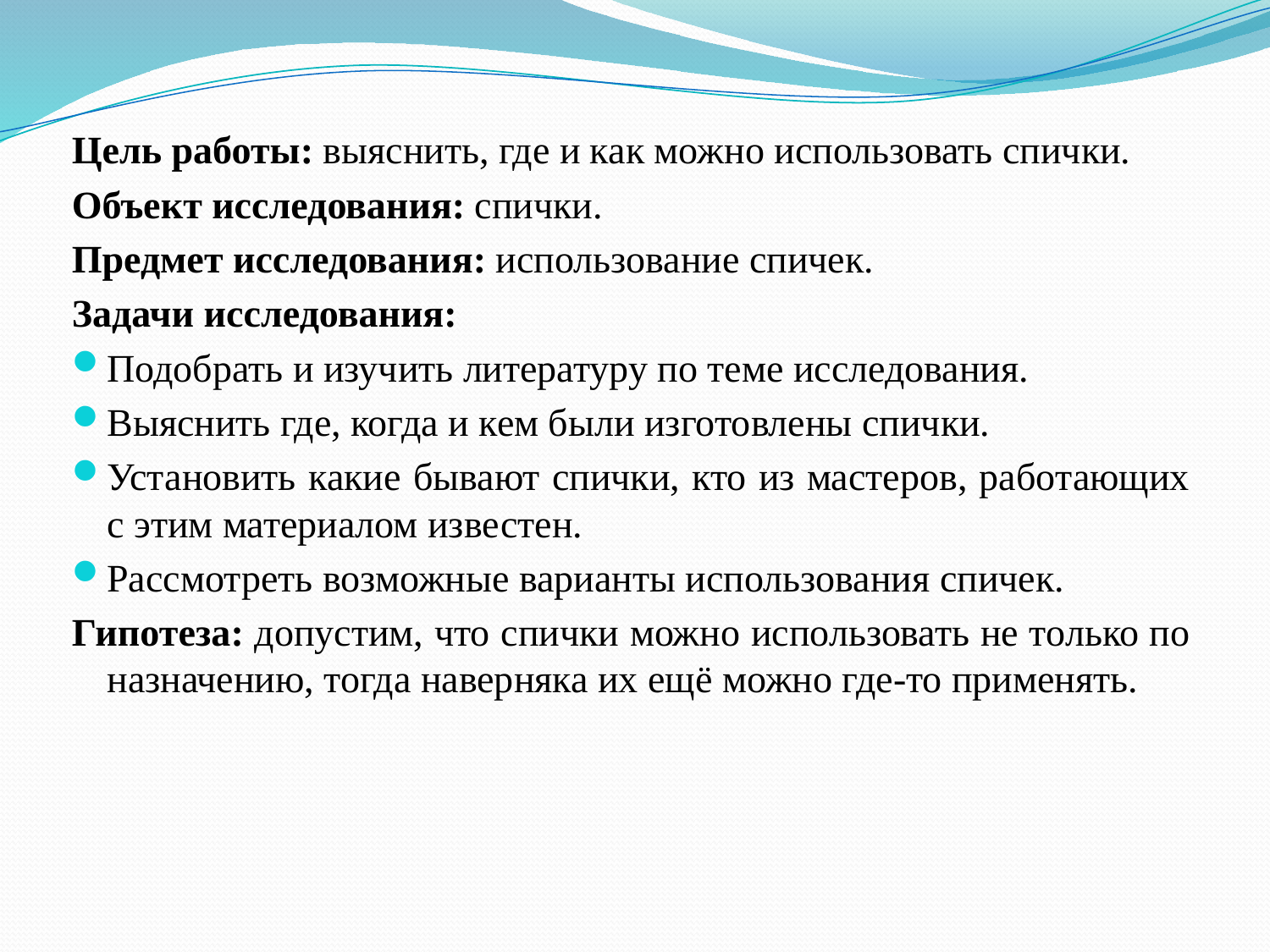

Цель работы: выяснить, где и как можно использовать спички.
Объект исследования: спички.
Предмет исследования: использование спичек.
Задачи исследования:
Подобрать и изучить литературу по теме исследования.
Выяснить где, когда и кем были изготовлены спички.
Установить какие бывают спички, кто из мастеров, работающих с этим материалом известен.
Рассмотреть возможные варианты использования спичек.
Гипотеза: допустим, что спички можно использовать не только по назначению, тогда наверняка их ещё можно где-то применять.